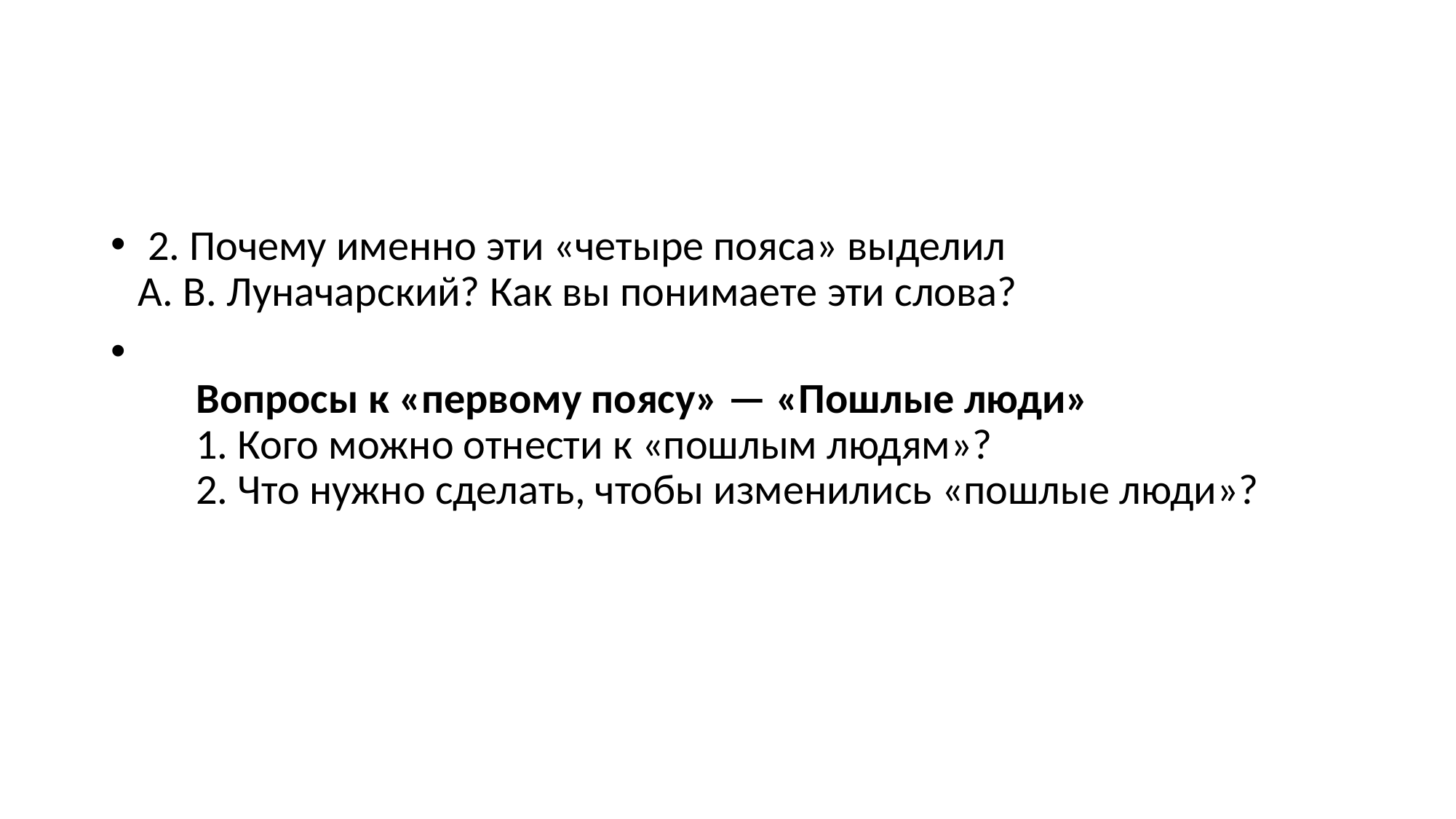

#
 2. Почему именно эти «четыре пояса» выделил А. В. Луначарский? Как вы понимаете эти слова?
      Вопросы к «первому поясу» — «Пошлые люди»
      1. Кого можно отнести к «пошлым людям»?
      2. Что нужно сделать, чтобы изменились «пошлые люди»?